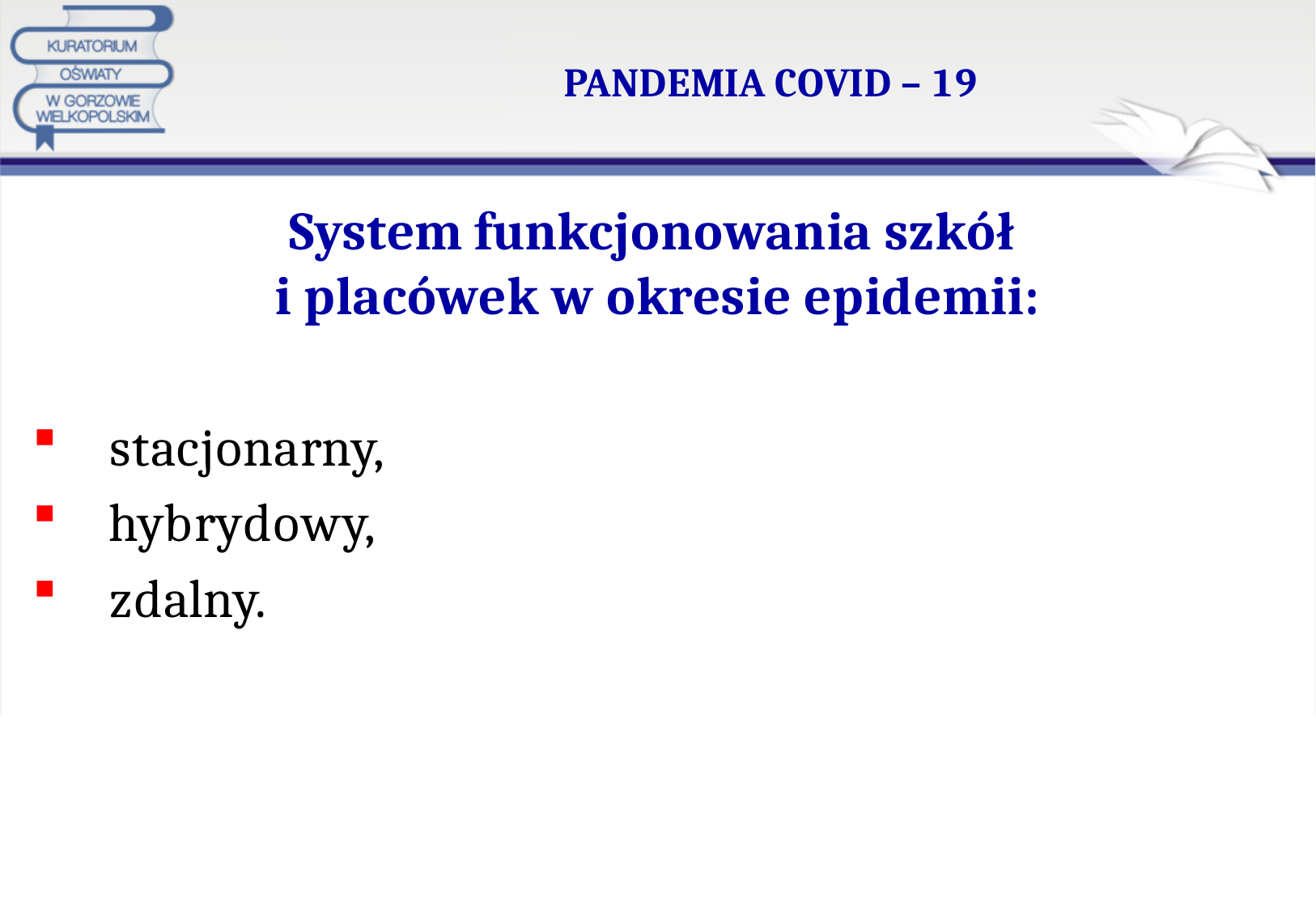

# PANDEMIA COVID – 19
System funkcjonowania szkół
i placówek w okresie epidemii:

stacjonarny,
hybrydowy,
zdalny.